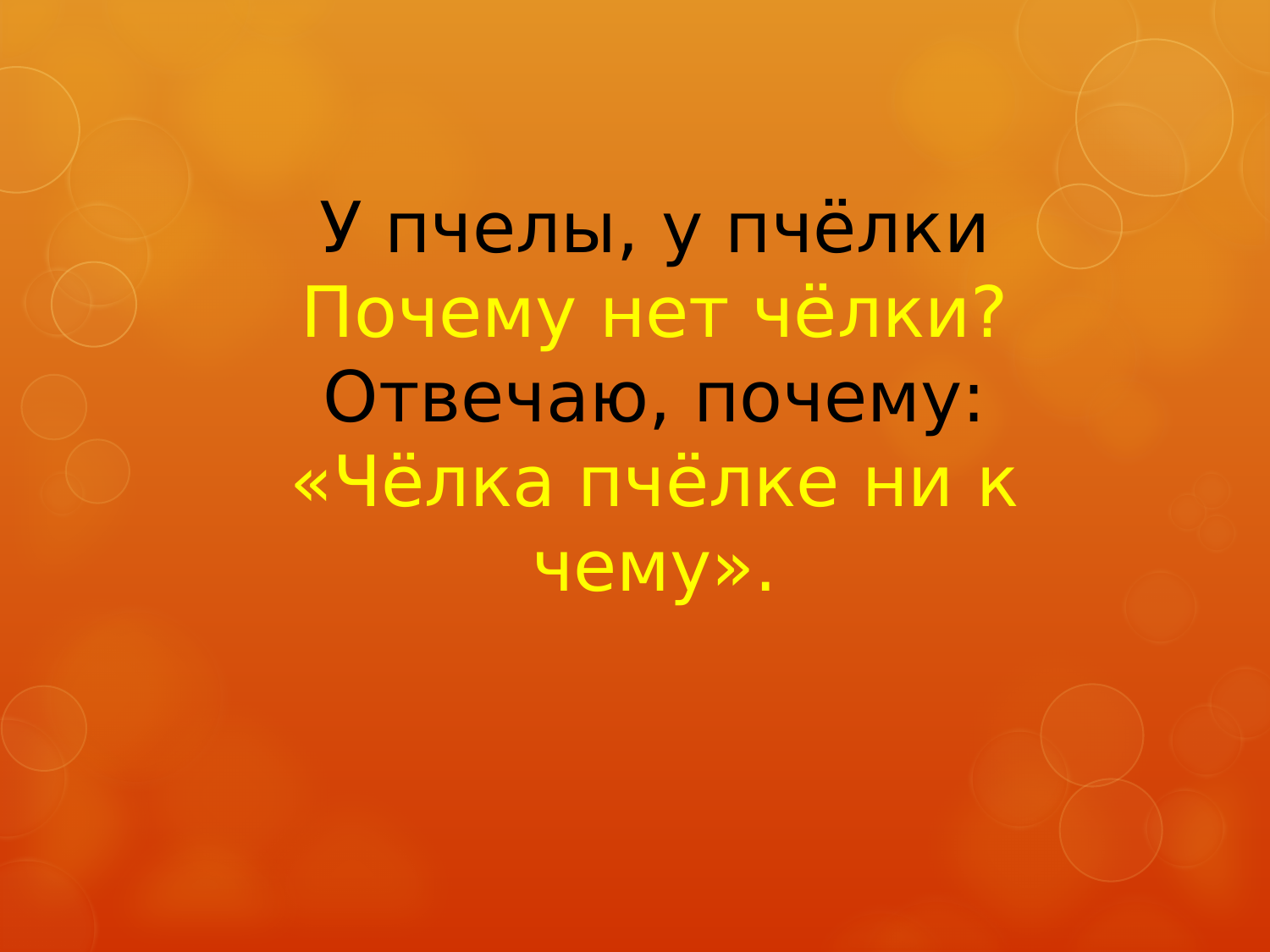

У пчелы, у пчёлки
Почему нет чёлки?
Отвечаю, почему:
«Чёлка пчёлке ни к чему».